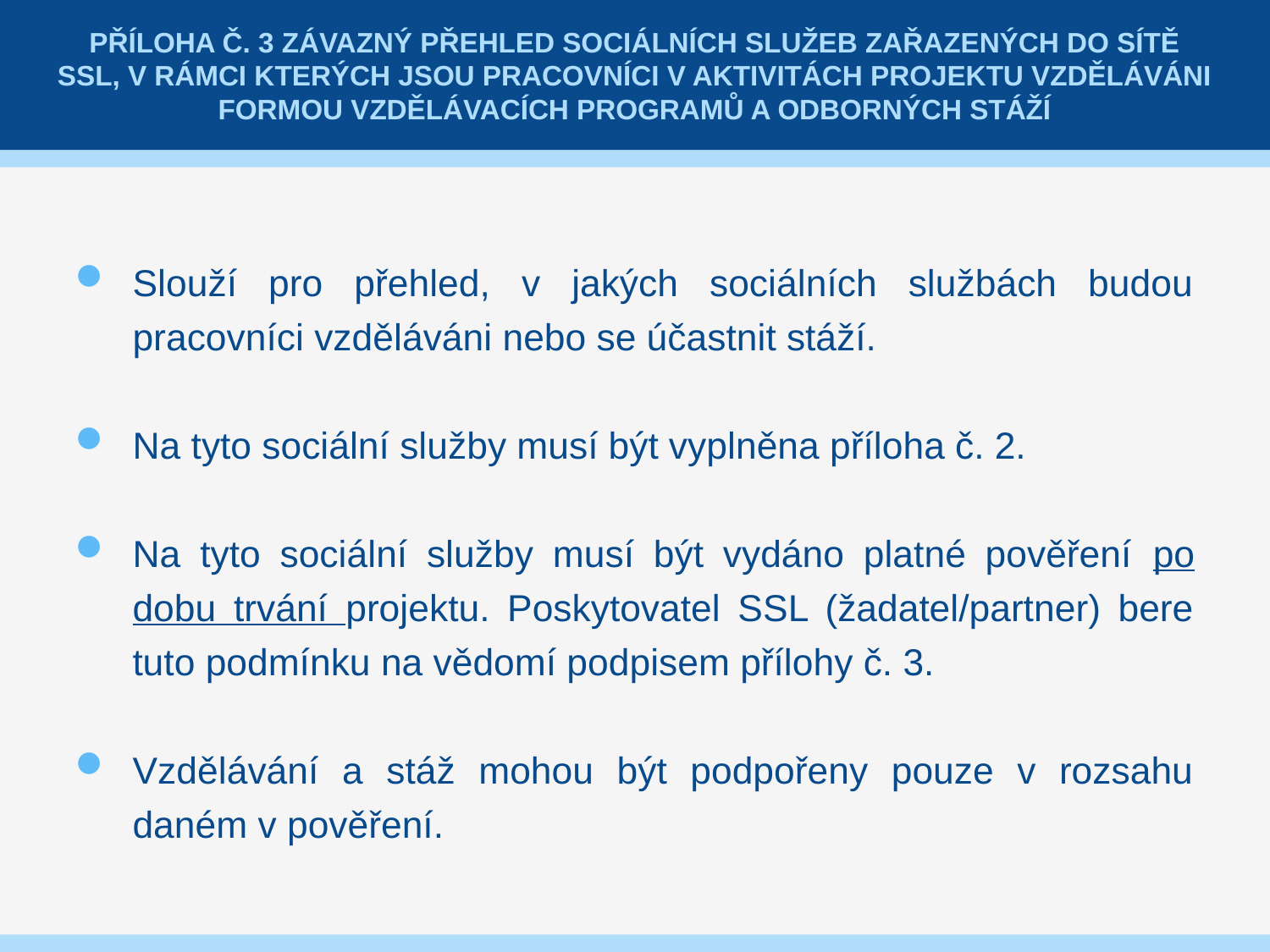

# Příloha č. 3 Závazný přehled sociálních služeb zařazených do sítě SSL, v rámci kterých jsou pracovníci v aktivitách projektu vzděláváni formou vzdělávacích programů a odborných stáží
Slouží pro přehled, v jakých sociálních službách budou pracovníci vzděláváni nebo se účastnit stáží.

Na tyto sociální služby musí být vyplněna příloha č. 2.

Na tyto sociální služby musí být vydáno platné pověření po dobu trvání projektu. Poskytovatel SSL (žadatel/partner) bere tuto podmínku na vědomí podpisem přílohy č. 3.

Vzdělávání a stáž mohou být podpořeny pouze v rozsahu daném v pověření.